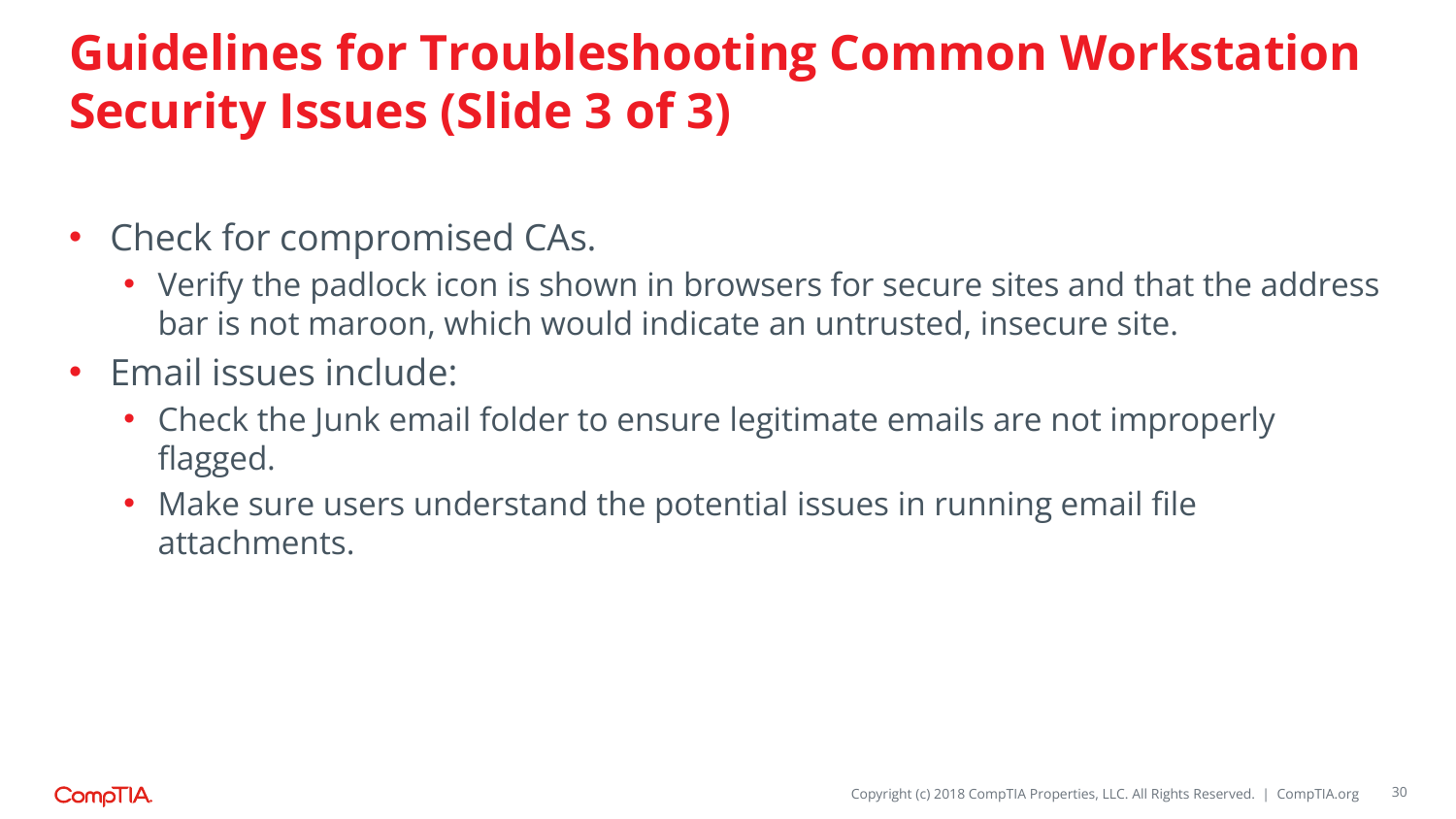

# Guidelines for Troubleshooting Common Workstation Security Issues (Slide 3 of 3)

Check for compromised CAs.
Verify the padlock icon is shown in browsers for secure sites and that the address bar is not maroon, which would indicate an untrusted, insecure site.
Email issues include:
Check the Junk email folder to ensure legitimate emails are not improperly flagged.
Make sure users understand the potential issues in running email file attachments.
30